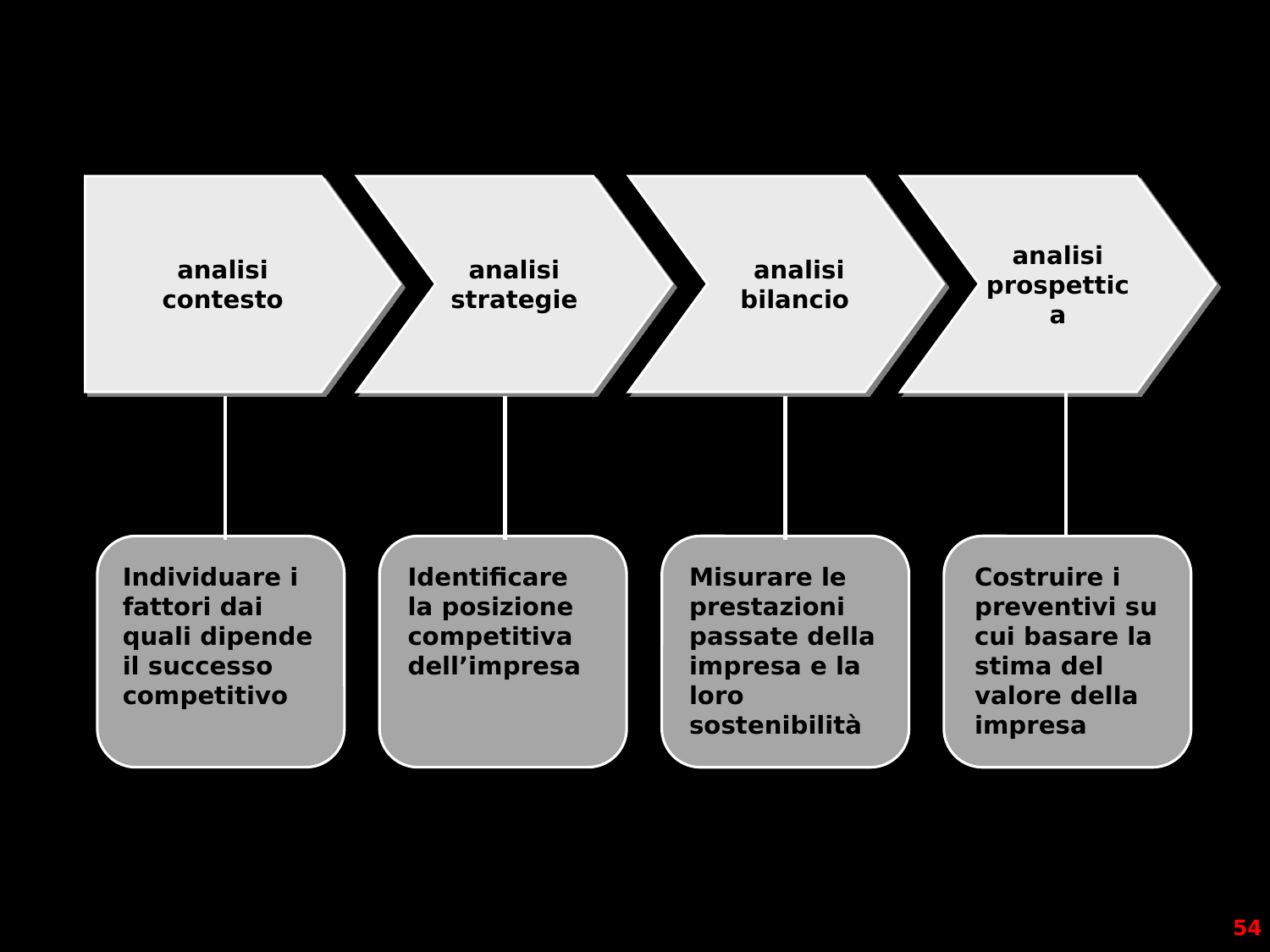

analisi
contesto
analisi
strategie
   analisi
  bilancio
analisi
prospettica

Misurare le
prestazioni
passate della
impresa e la loro
sostenibilità

Costruire i preventivi su cui basare la stima del valore della impresa

Individuare i fattori dai quali dipende il successo competitivo

Identificare la posizione
competitiva
dell’impresa
54